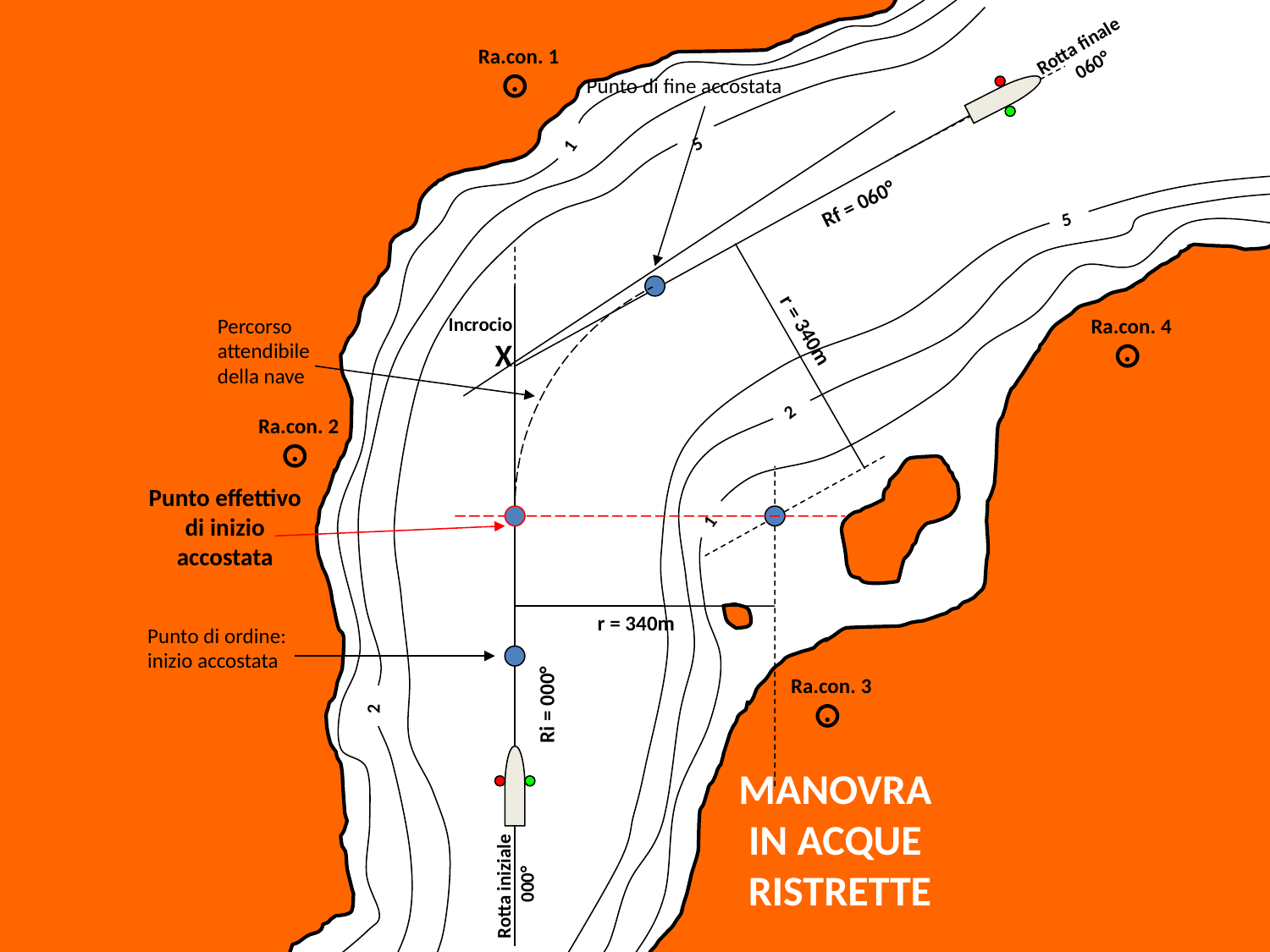

Rotta finale
060°
Ra.con. 1
Punto di fine accostata

Rf = 060°

Percorso attendibile della nave
r = 340m

Punto effettivo di inizio accostata

r = 340m

Punto di ordine:  inizio accostata

Ri = 000°

·
5
1

5

Incrocio
X

Ra.con. 4
·
2
Ra.con. 2
·

1

Ra.con. 3
2
·
MANOVRA
IN ACQUE
RISTRETTE
Rotta iniziale
000°